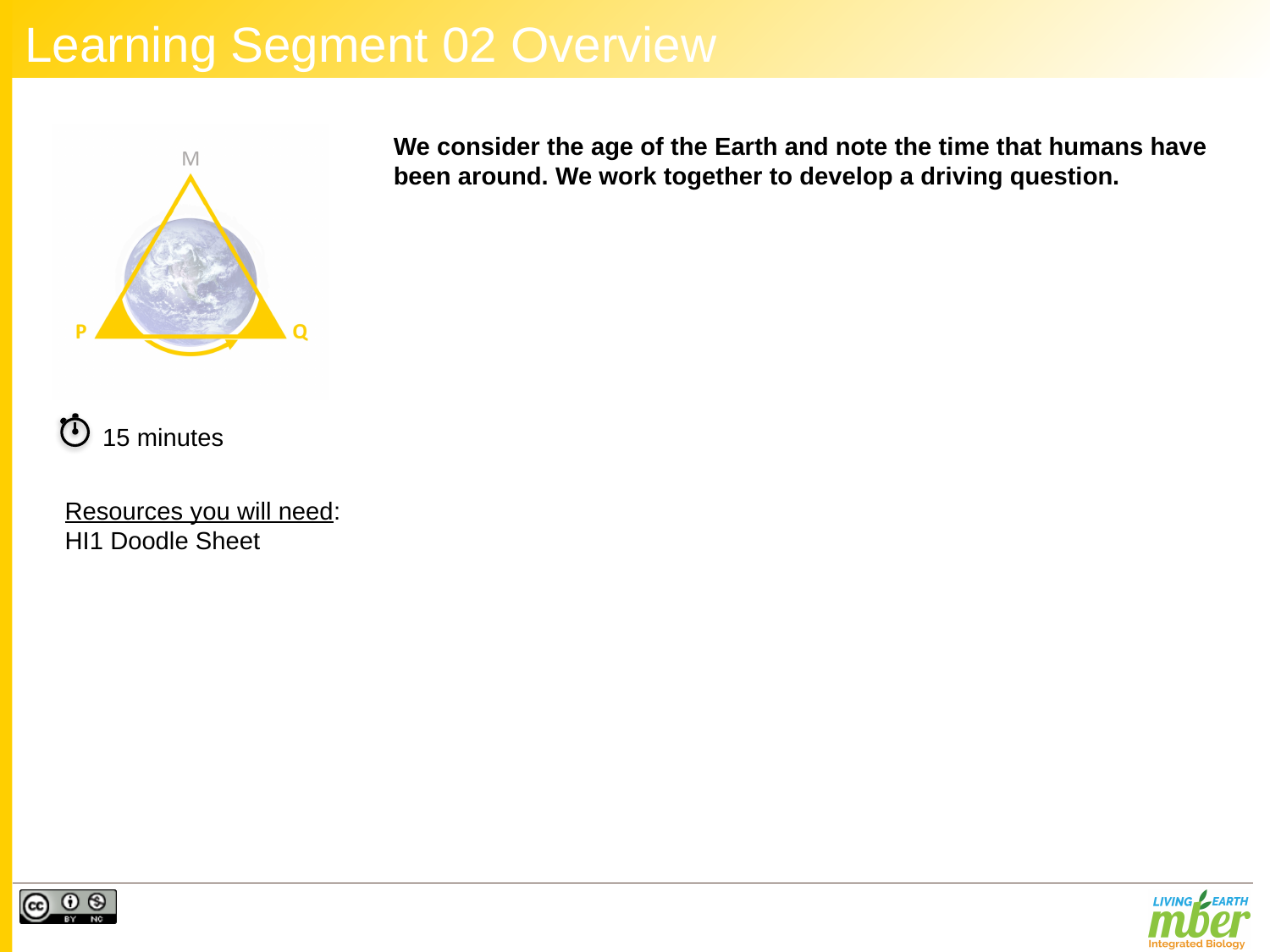

# Learning Segment 02 Overview
We consider the age of the Earth and note the time that humans have been around. We work together to develop a driving question.
15 minutes
Resources you will need:
HI1 Doodle Sheet